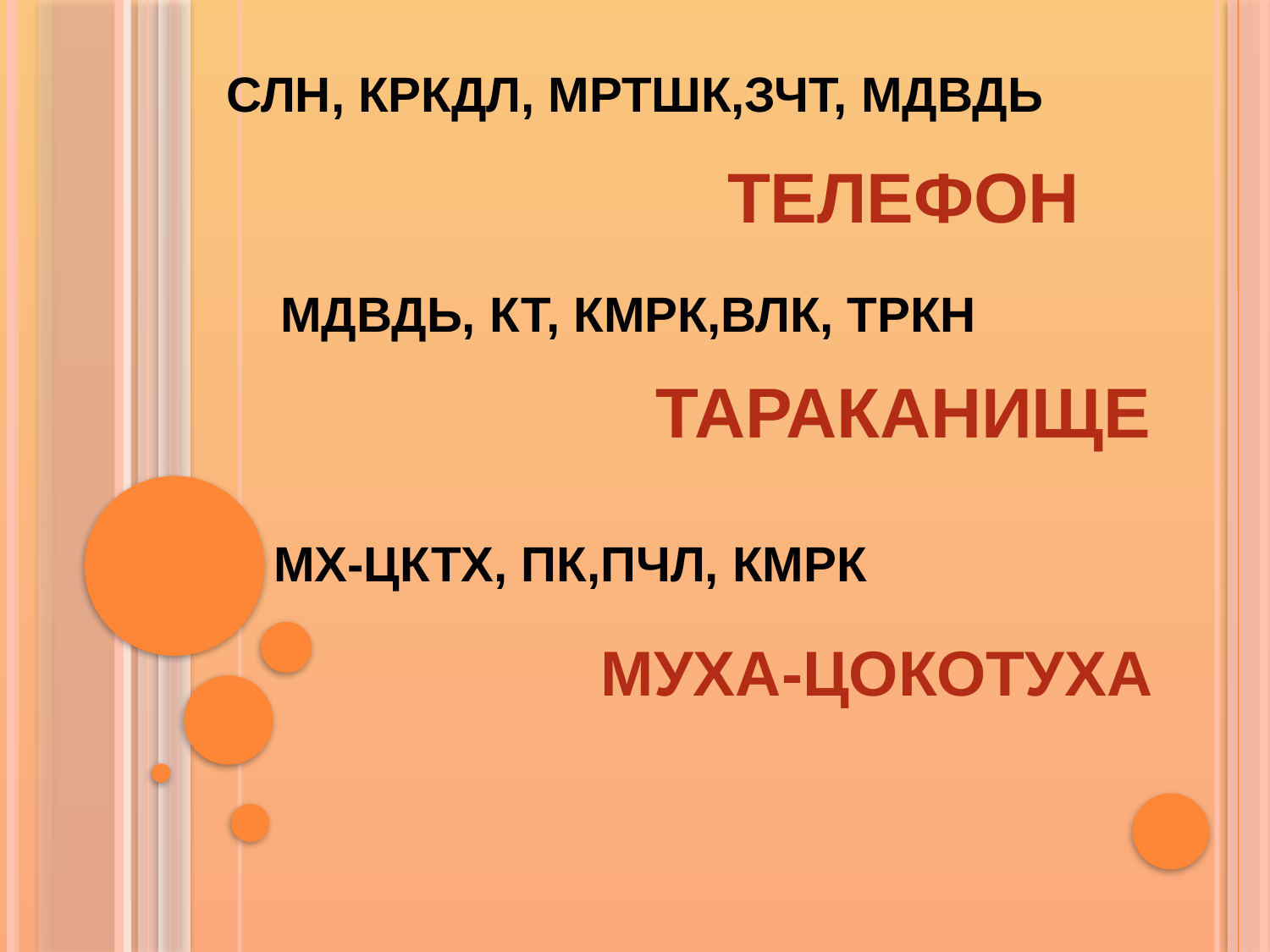

СЛН, КРКДЛ, МРТШК,ЗЧТ, МДВДЬ
ТЕЛЕФОН
МДВДЬ, КТ, КМРК,ВЛК, ТРКН
ТАРАКАНИЩЕ
МХ-ЦКТХ, ПК,ПЧЛ, КМРК
МУХА-ЦОКОТУХА